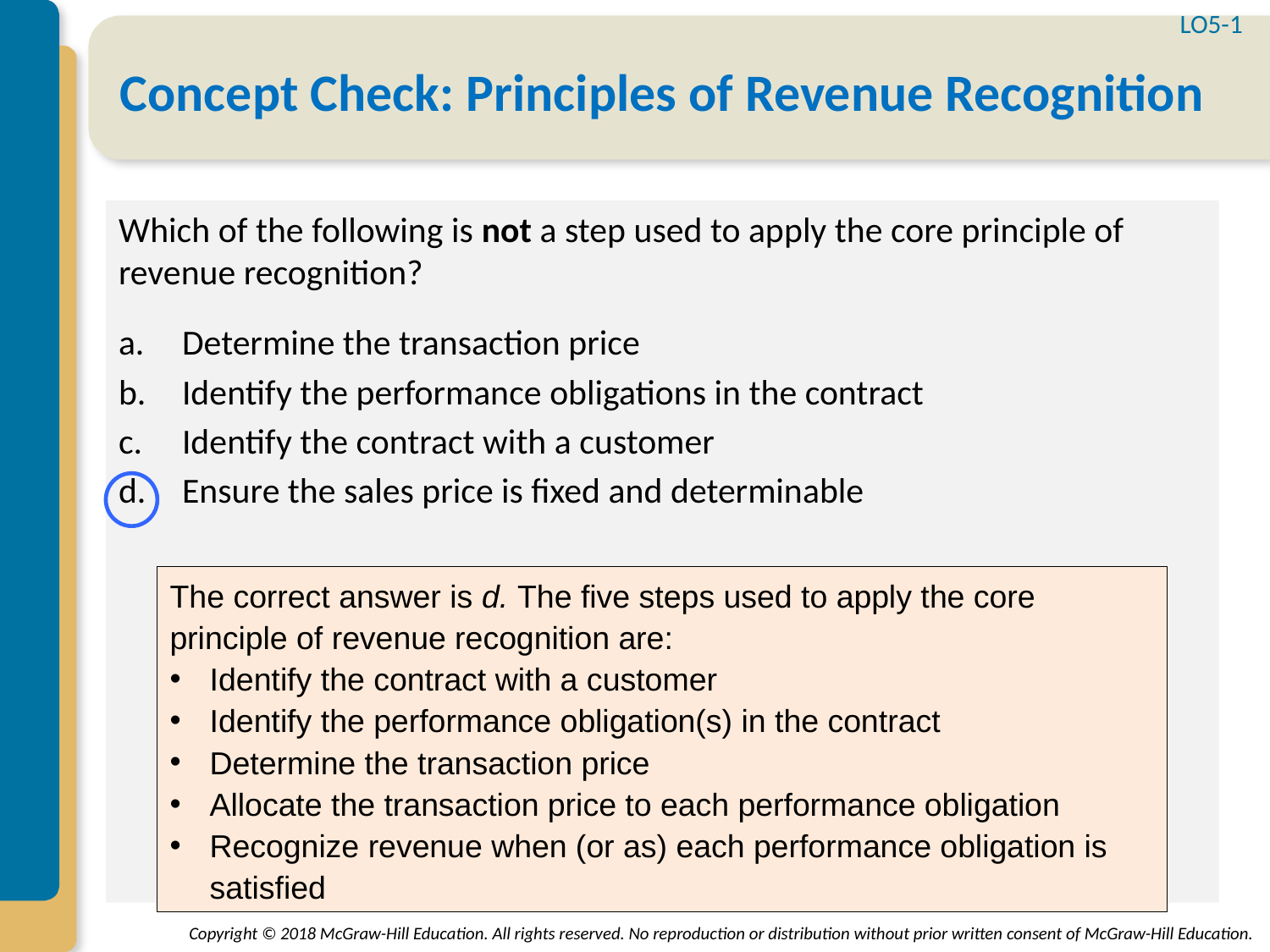

LO5-1
# Concept Check: Principles of Revenue Recognition
Which of the following is not a step used to apply the core principle of revenue recognition?
Determine the transaction price
Identify the performance obligations in the contract
Identify the contract with a customer
Ensure the sales price is fixed and determinable

The correct answer is d. The five steps used to apply the core principle of revenue recognition are:
Identify the contract with a customer
Identify the performance obligation(s) in the contract
Determine the transaction price
Allocate the transaction price to each performance obligation
Recognize revenue when (or as) each performance obligation is satisfied